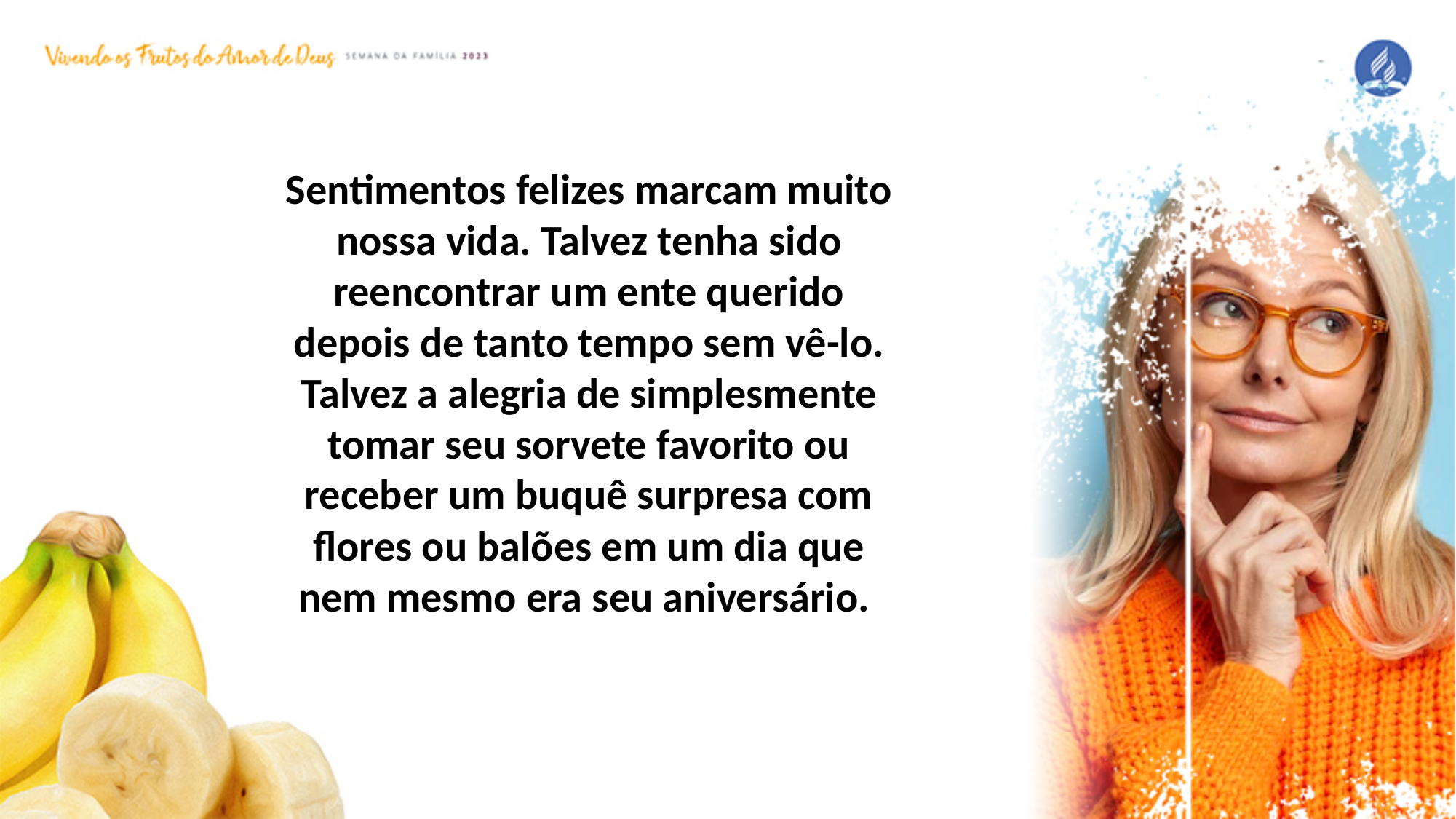

Sentimentos felizes marcam muito nossa vida. Talvez tenha sido reencontrar um ente querido depois de tanto tempo sem vê-lo. Talvez a alegria de simplesmente tomar seu sorvete favorito ou receber um buquê surpresa com flores ou balões em um dia que nem mesmo era seu aniversário.